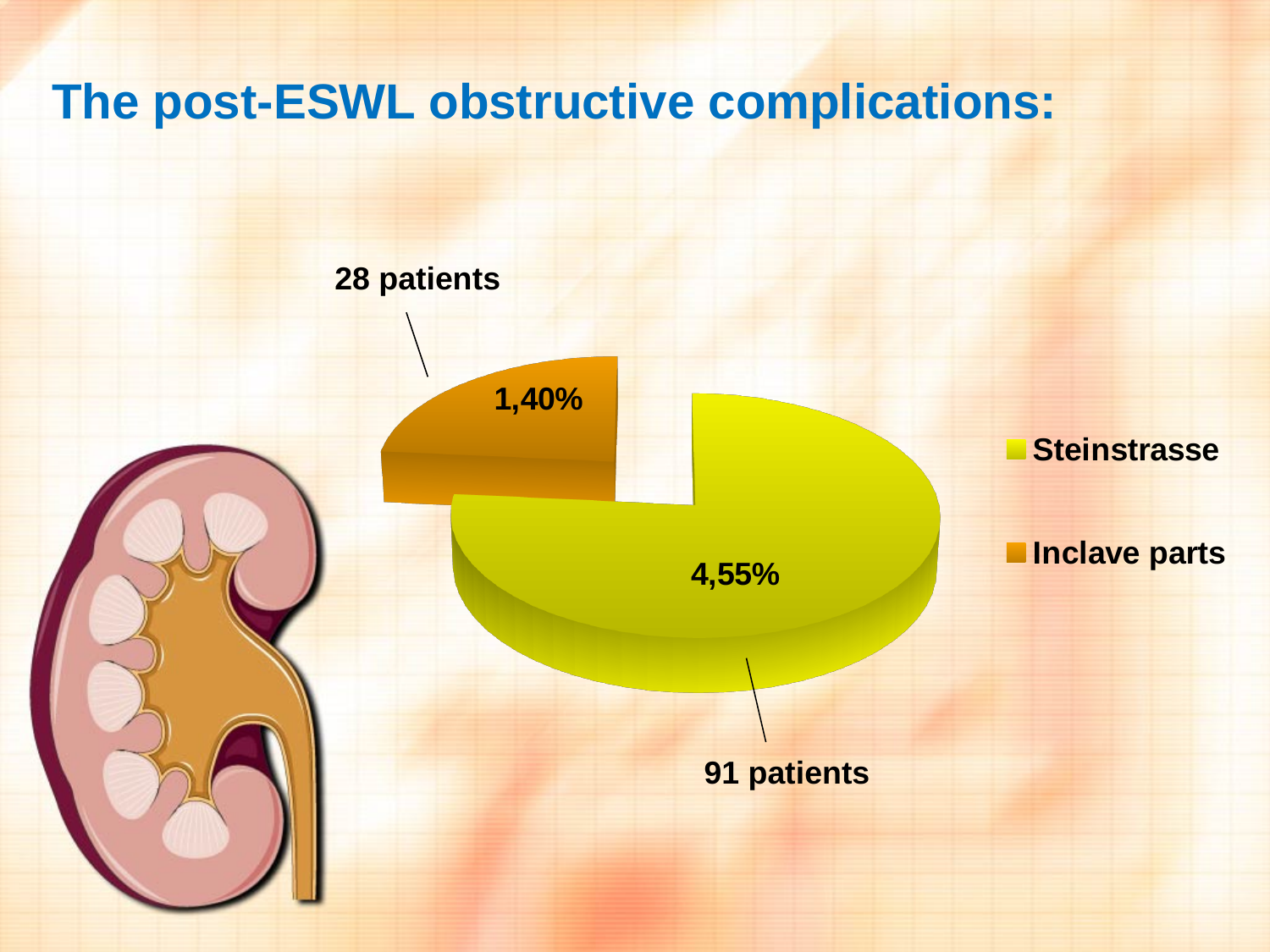

# The post-ESWL obstructive complications:

[unsupported chart]

28 patients
91 patients